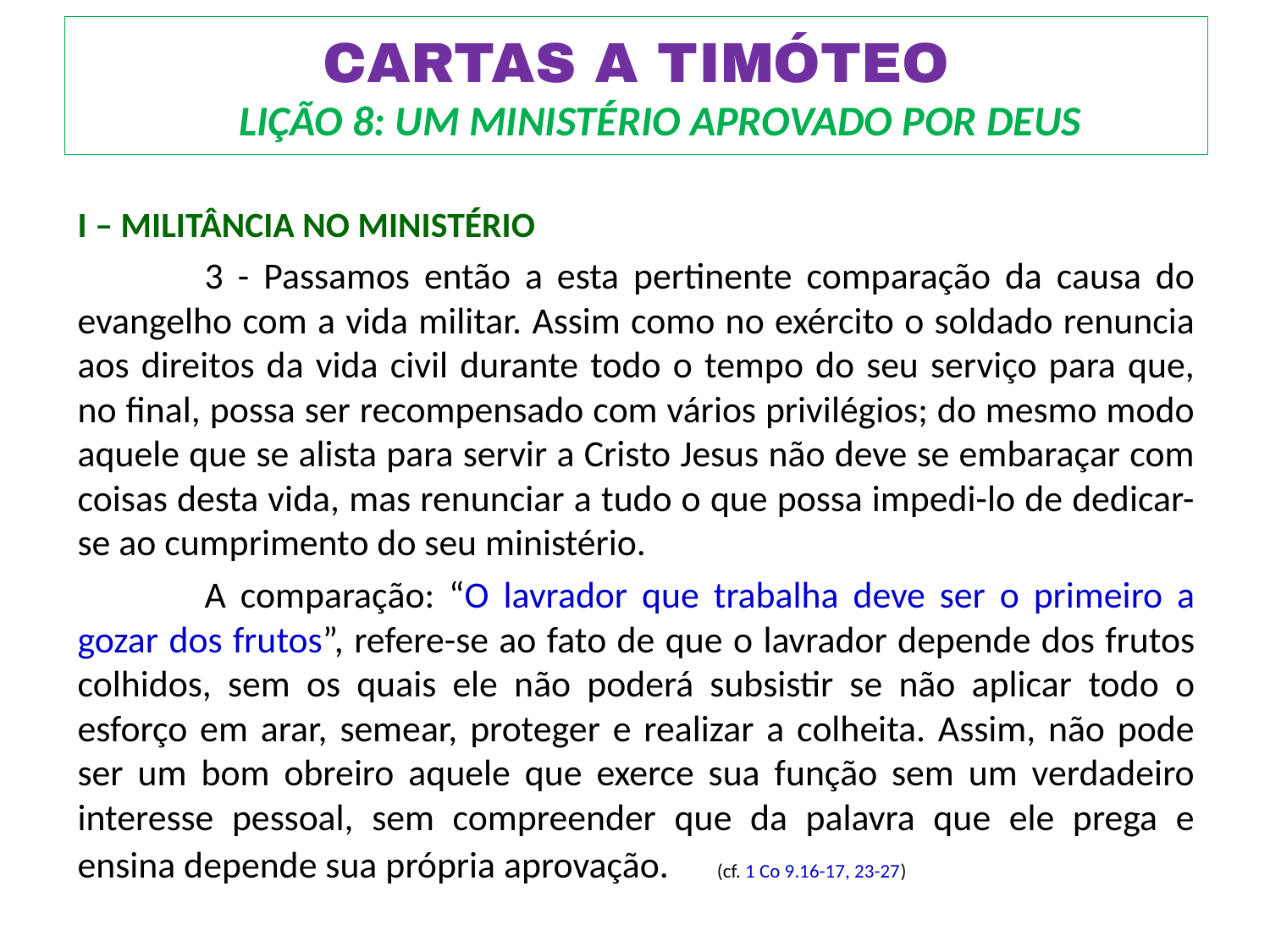

# CARTAS A TIMÓTEO LIÇÃO 8: UM MINISTÉRIO APROVADO POR DEUS
I – MILITÂNCIA NO MINISTÉRIO
	3 - Passamos então a esta pertinente comparação da causa do evangelho com a vida militar. Assim como no exército o soldado renuncia aos direitos da vida civil durante todo o tempo do seu serviço para que, no final, possa ser recompensado com vários privilégios; do mesmo modo aquele que se alista para servir a Cristo Jesus não deve se embaraçar com coisas desta vida, mas renunciar a tudo o que possa impedi-lo de dedicar-se ao cumprimento do seu ministério.
	A comparação: “O lavrador que trabalha deve ser o primeiro a gozar dos frutos”, refere-se ao fato de que o lavrador depende dos frutos colhidos, sem os quais ele não poderá subsistir se não aplicar todo o esforço em arar, semear, proteger e realizar a colheita. Assim, não pode ser um bom obreiro aquele que exerce sua função sem um verdadeiro interesse pessoal, sem compreender que da palavra que ele prega e ensina depende sua própria aprovação.	 (cf. 1 Co 9.16-17, 23-27)